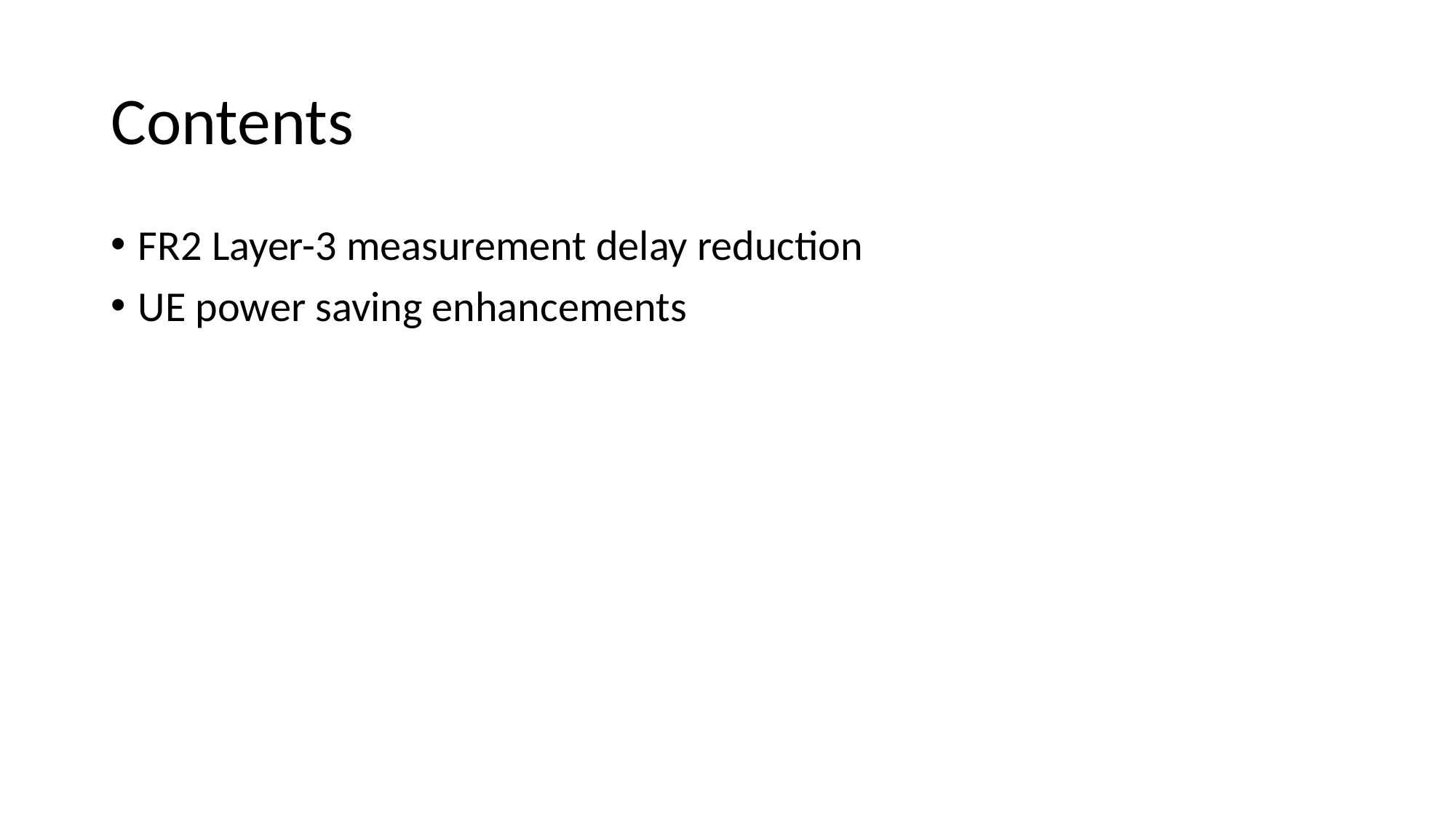

# Contents
FR2 Layer-3 measurement delay reduction
UE power saving enhancements